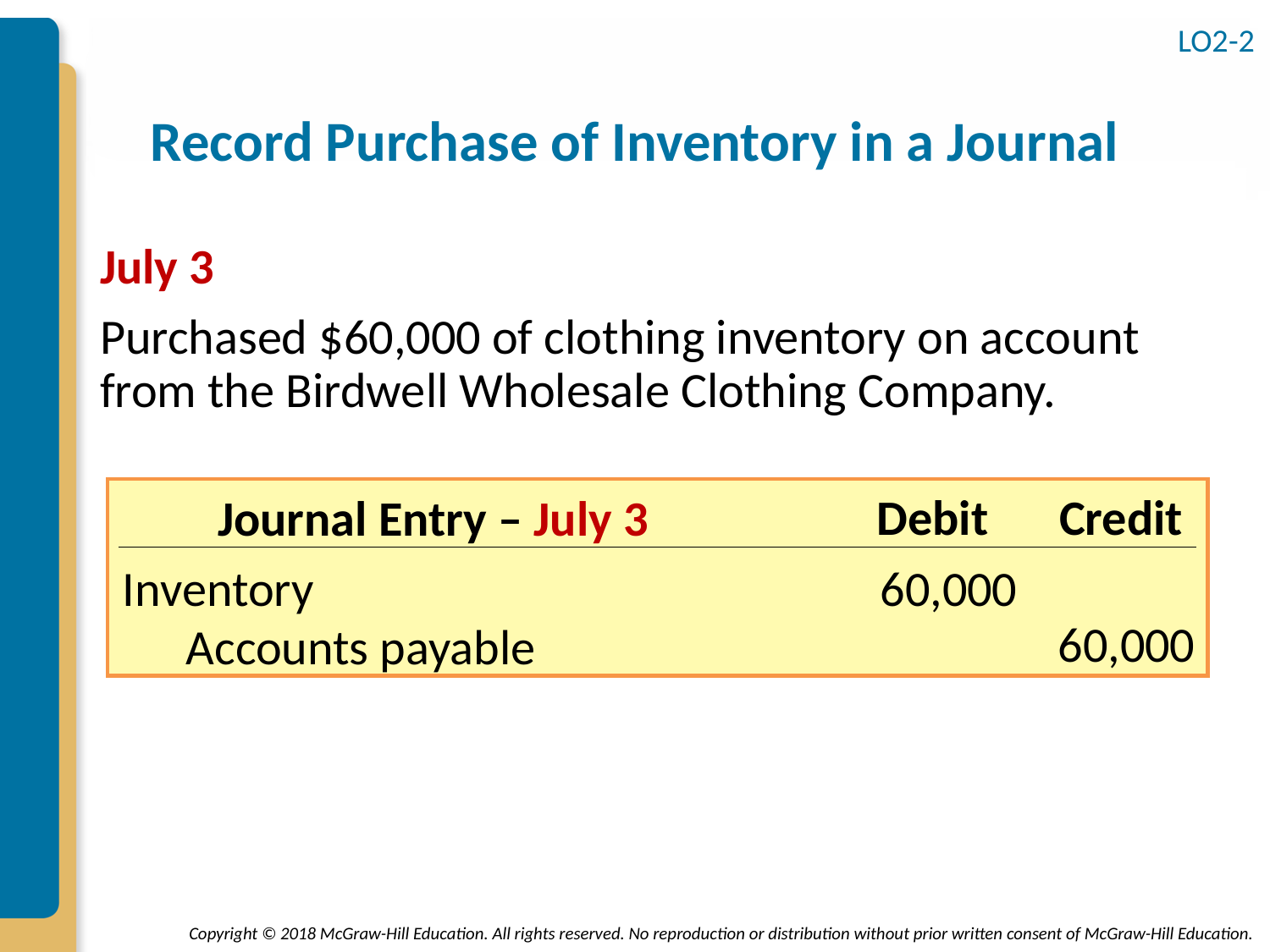

LO2-2
# Record Purchase of Inventory in a Journal
July 3
Purchased $60,000 of clothing inventory on account from the Birdwell Wholesale Clothing Company.

Debit
Credit
Journal Entry – July 3
Inventory
60,000
60,000
Accounts payable